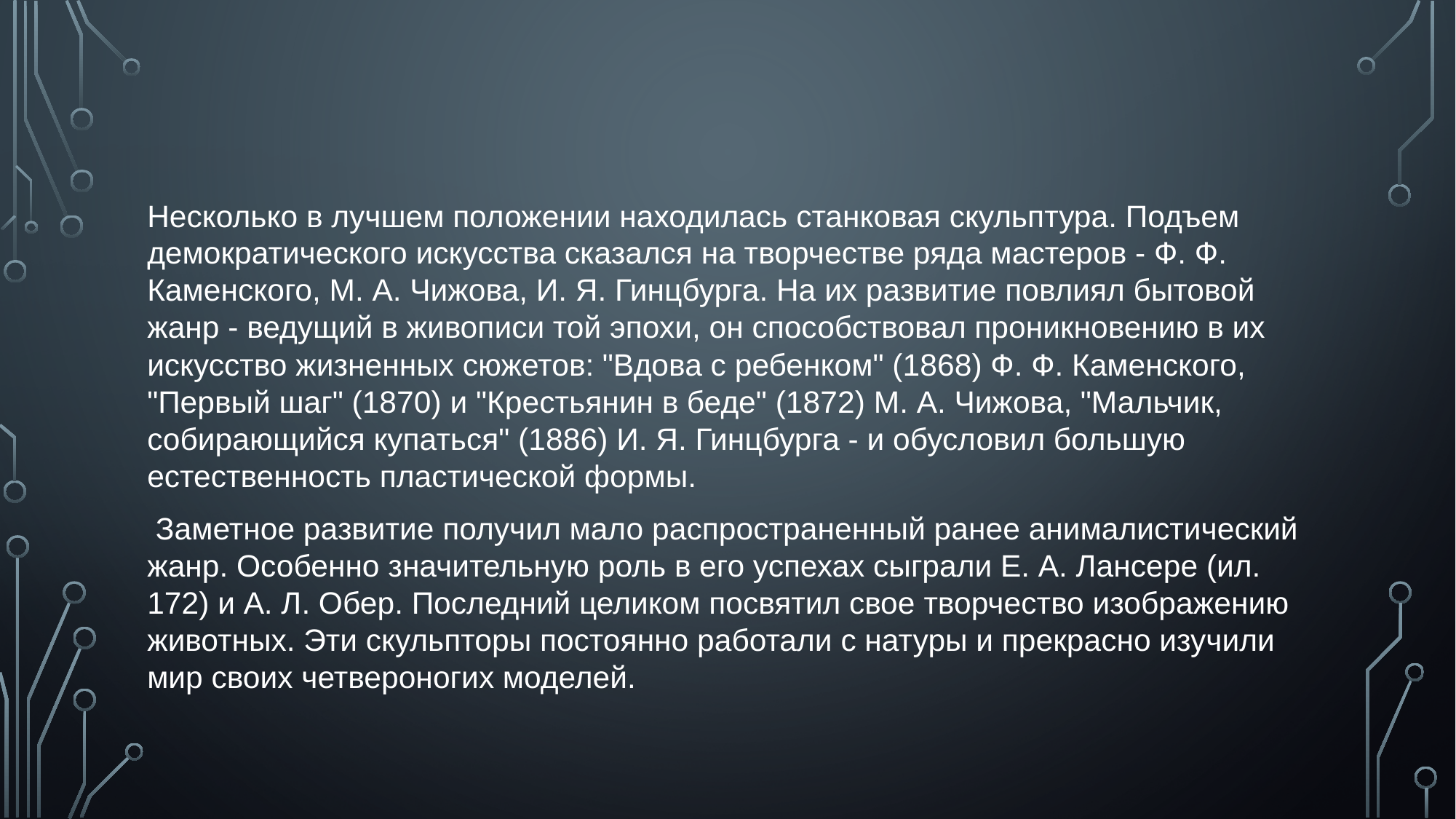

#
Несколько в лучшем положении находилась станковая скульптура. Подъем демократического искусства сказался на творчестве ряда мастеров - Ф. Ф. Каменского, М. А. Чижова, И. Я. Гинцбурга. На их развитие повлиял бытовой жанр - ведущий в живописи той эпохи, он способствовал проникновению в их искусство жизненных сюжетов: "Вдова с ребенком" (1868) Ф. Ф. Каменского, "Первый шаг" (1870) и "Крестьянин в беде" (1872) М. А. Чижова, "Мальчик, собирающийся купаться" (1886) И. Я. Гинцбурга - и обусловил большую естественность пластической формы.
 Заметное развитие получил мало распространенный ранее анималистический жанр. Особенно значительную роль в его успехах сыграли Е. А. Лансере (ил. 172) и А. Л. Обер. Последний целиком посвятил свое творчество изображению животных. Эти скульпторы постоянно работали с натуры и прекрасно изучили мир своих четвероногих моделей.